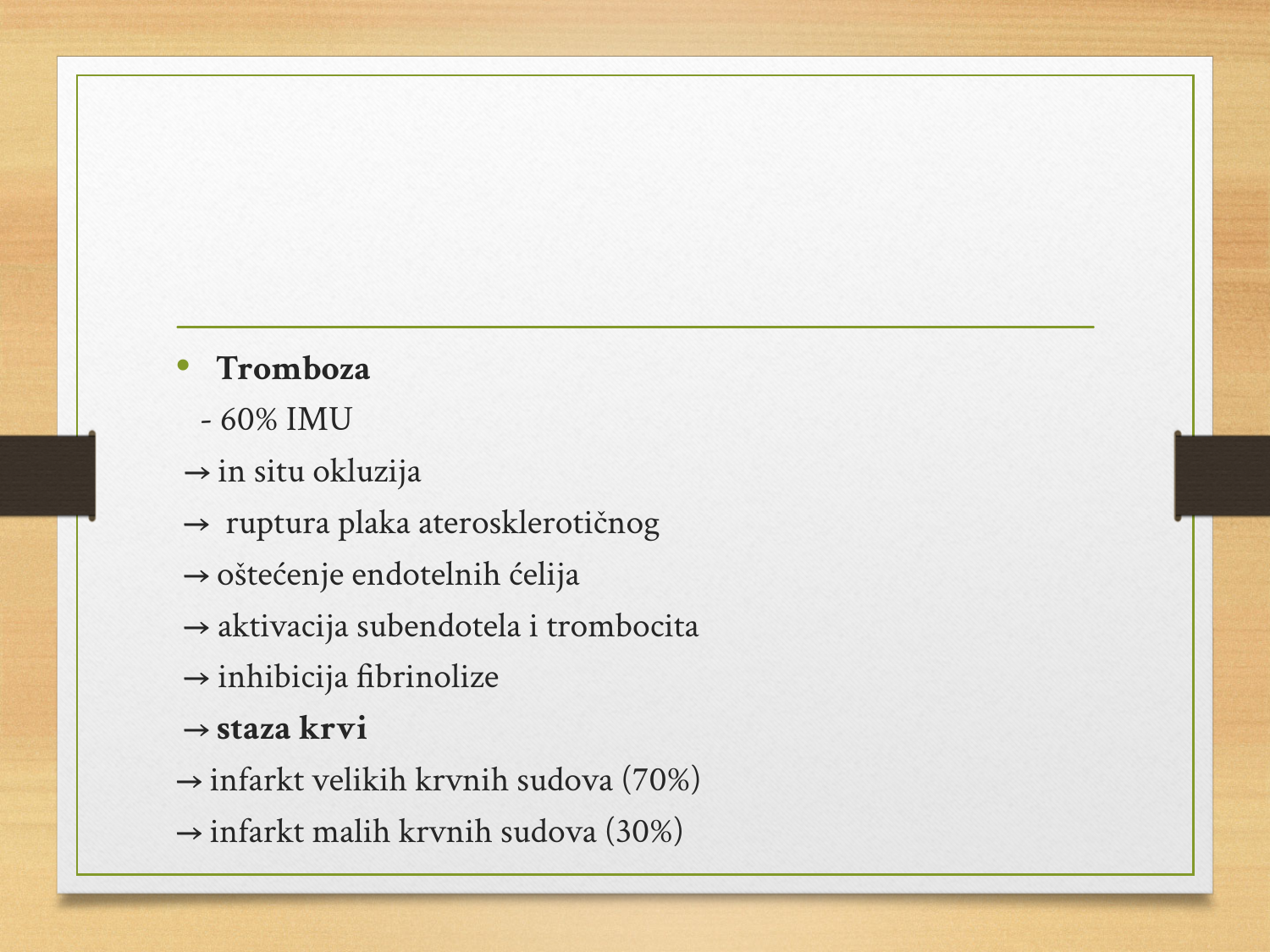

#
Tromboza
   - 60% IMU
 → in situ okluzija
 →  ruptura plaka aterosklerotičnog
 → oštećenje endotelnih ćelija
 → aktivacija subendotela i trombocita
 → inhibicija fibrinolize
 → staza krvi
→ infarkt velikih krvnih sudova (70%)
→ infarkt malih krvnih sudova (30%)